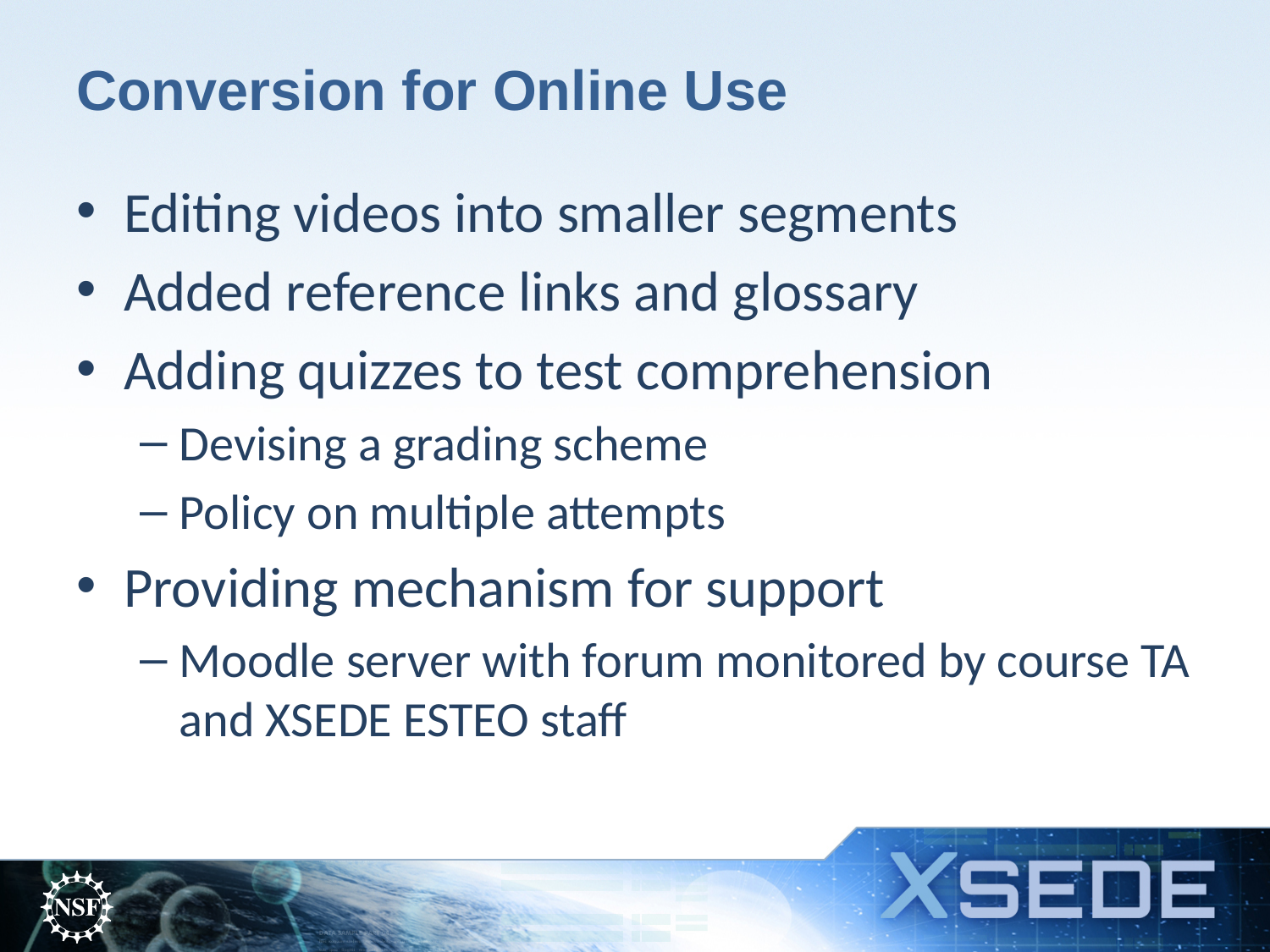

# Conversion for Online Use
Editing videos into smaller segments
Added reference links and glossary
Adding quizzes to test comprehension
Devising a grading scheme
Policy on multiple attempts
Providing mechanism for support
Moodle server with forum monitored by course TA and XSEDE ESTEO staff